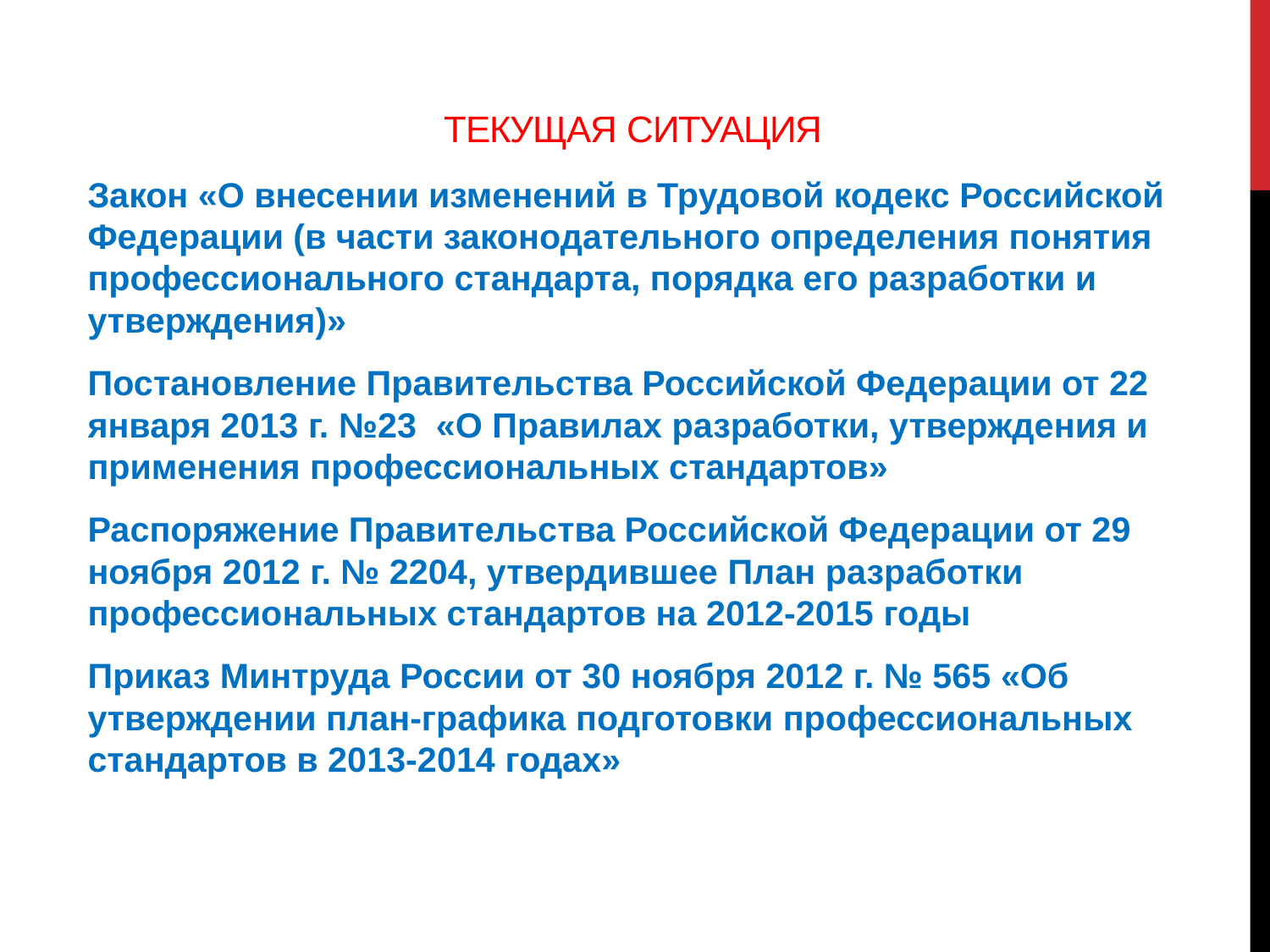

# Текущая ситуация
Закон «О внесении изменений в Трудовой кодекс Российской Федерации (в части законодательного определения понятия профессионального стандарта, порядка его разработки и утверждения)»
Постановление Правительства Российской Федерации от 22 января 2013 г. №23  «О Правилах разработки, утверждения и применения профессиональных стандартов»
Распоряжение Правительства Российской Федерации от 29 ноября 2012 г. № 2204, утвердившее План разработки профессиональных стандартов на 2012-2015 годы
Приказ Минтруда России от 30 ноября 2012 г. № 565 «Об утверждении план-графика подготовки профессиональных стандартов в 2013-2014 годах»